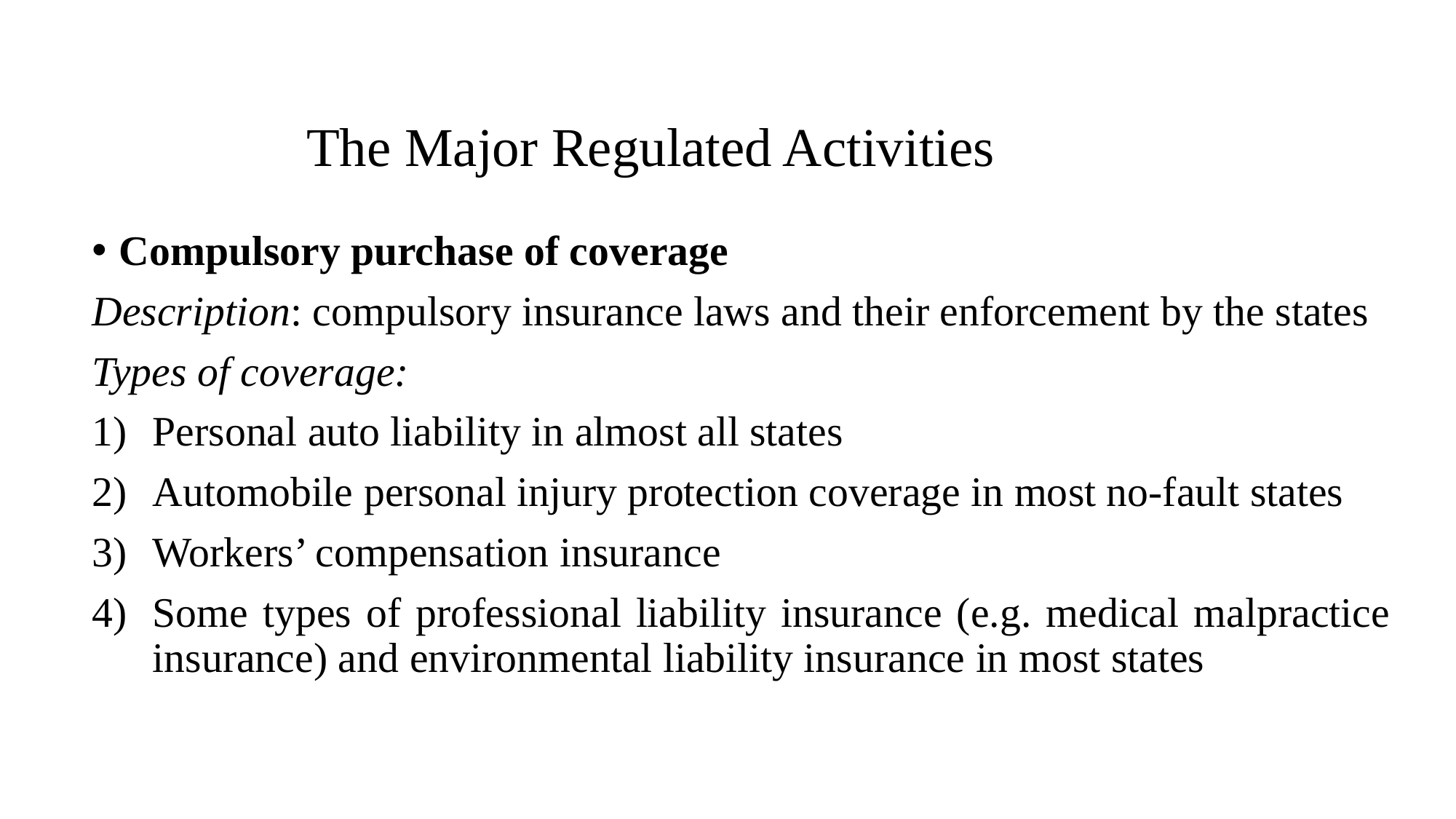

# The Major Regulated Activities
Compulsory purchase of coverage
Description: compulsory insurance laws and their enforcement by the states
Types of coverage:
Personal auto liability in almost all states
Automobile personal injury protection coverage in most no-fault states
Workers’ compensation insurance
Some types of professional liability insurance (e.g. medical malpractice insurance) and environmental liability insurance in most states